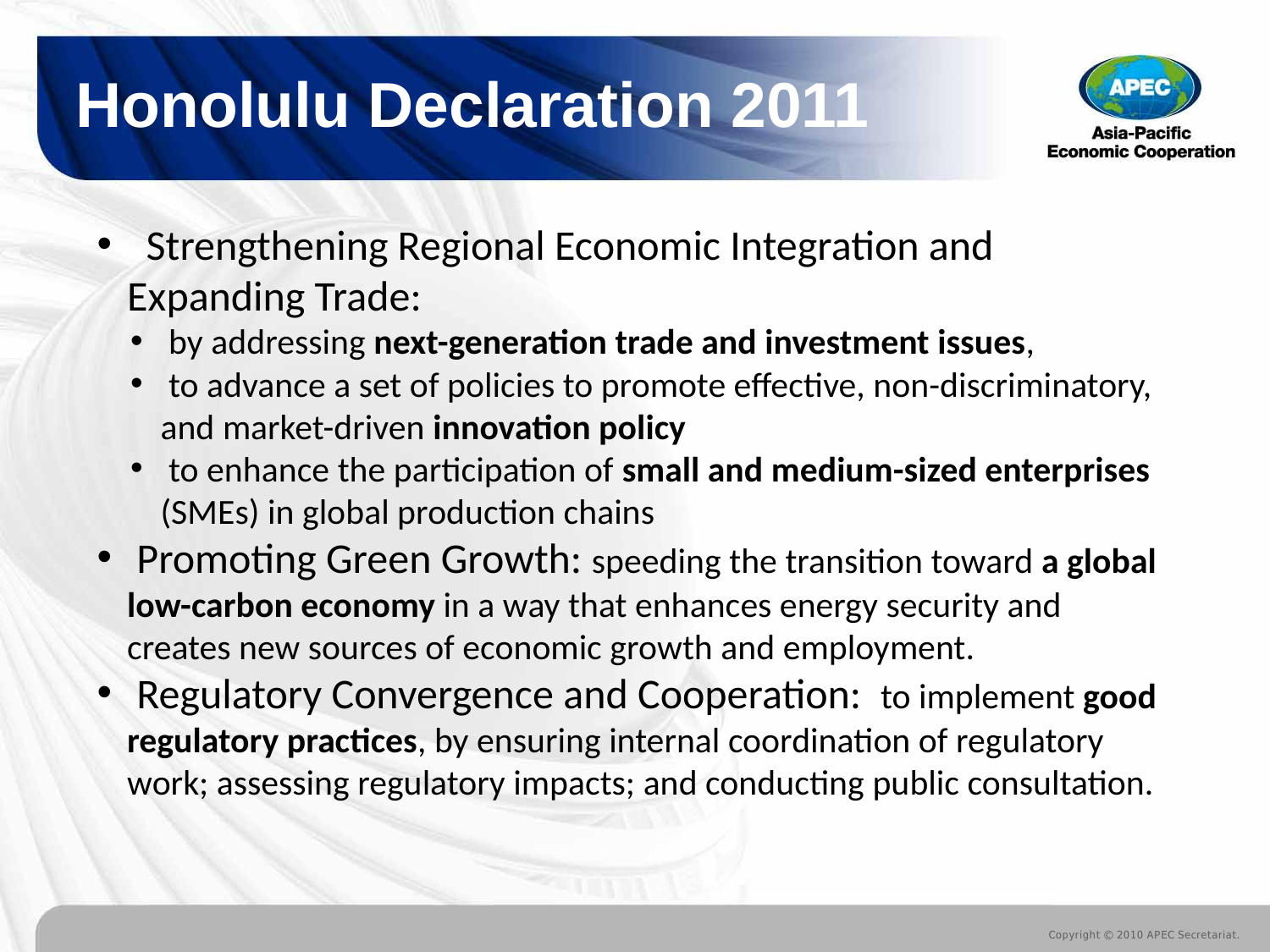

Honolulu Declaration 2011
  Strengthening Regional Economic Integration and Expanding Trade:
 by addressing next-generation trade and investment issues,
 to advance a set of policies to promote effective, non-discriminatory, and market-driven innovation policy
 to enhance the participation of small and medium-sized enterprises (SMEs) in global production chains
 Promoting Green Growth: speeding the transition toward a global low-carbon economy in a way that enhances energy security and creates new sources of economic growth and employment.
 Regulatory Convergence and Cooperation:  to implement good regulatory practices, by ensuring internal coordination of regulatory work; assessing regulatory impacts; and conducting public consultation.